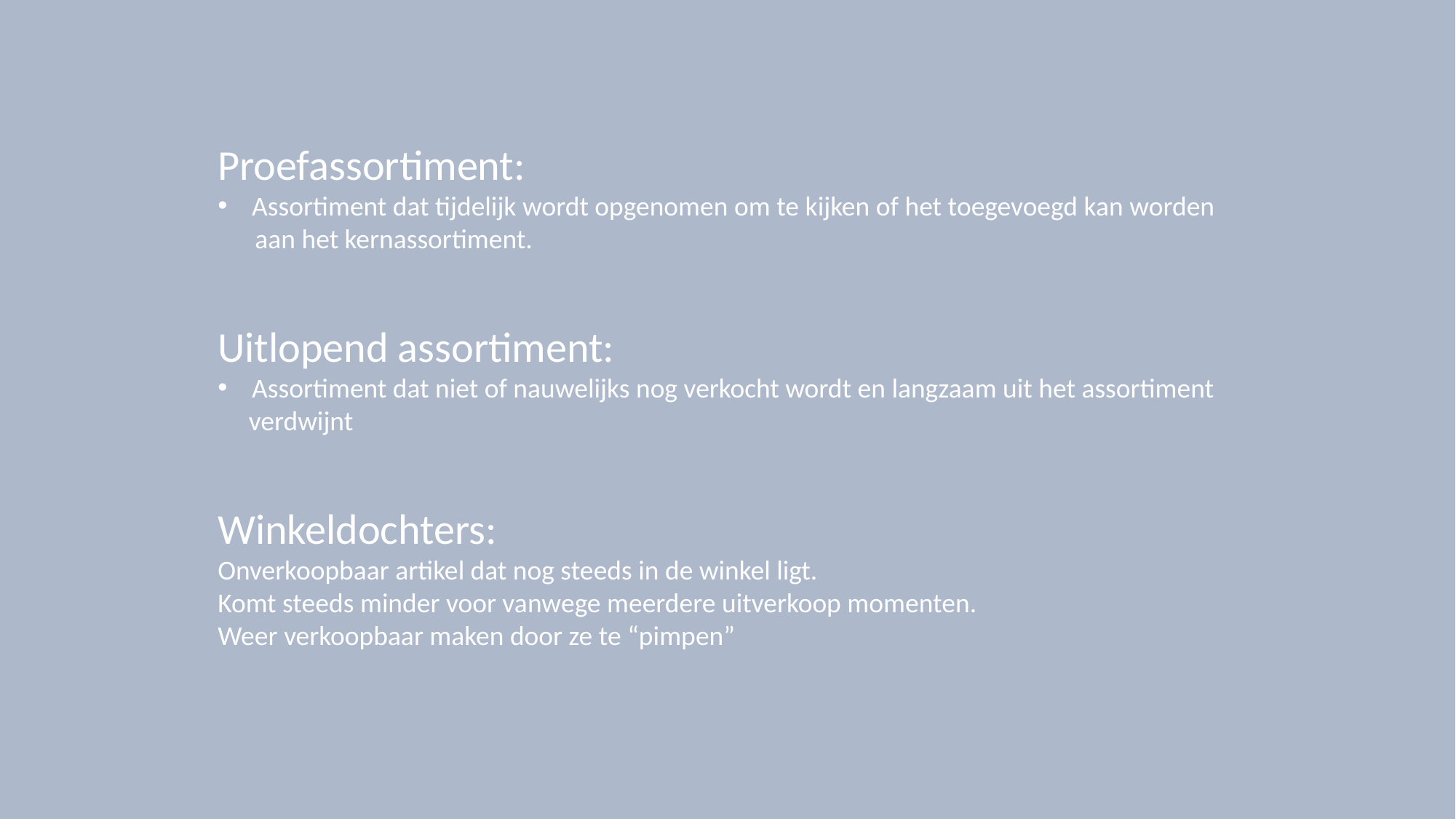

Proefassortiment:
Assortiment dat tijdelijk wordt opgenomen om te kijken of het toegevoegd kan worden
      aan het kernassortiment.

Uitlopend assortiment:
Assortiment dat niet of nauwelijks nog verkocht wordt en langzaam uit het assortiment
     verdwijnt

Winkeldochters:
Onverkoopbaar artikel dat nog steeds in de winkel ligt.
Komt steeds minder voor vanwege meerdere uitverkoop momenten.
Weer verkoopbaar maken door ze te “pimpen”